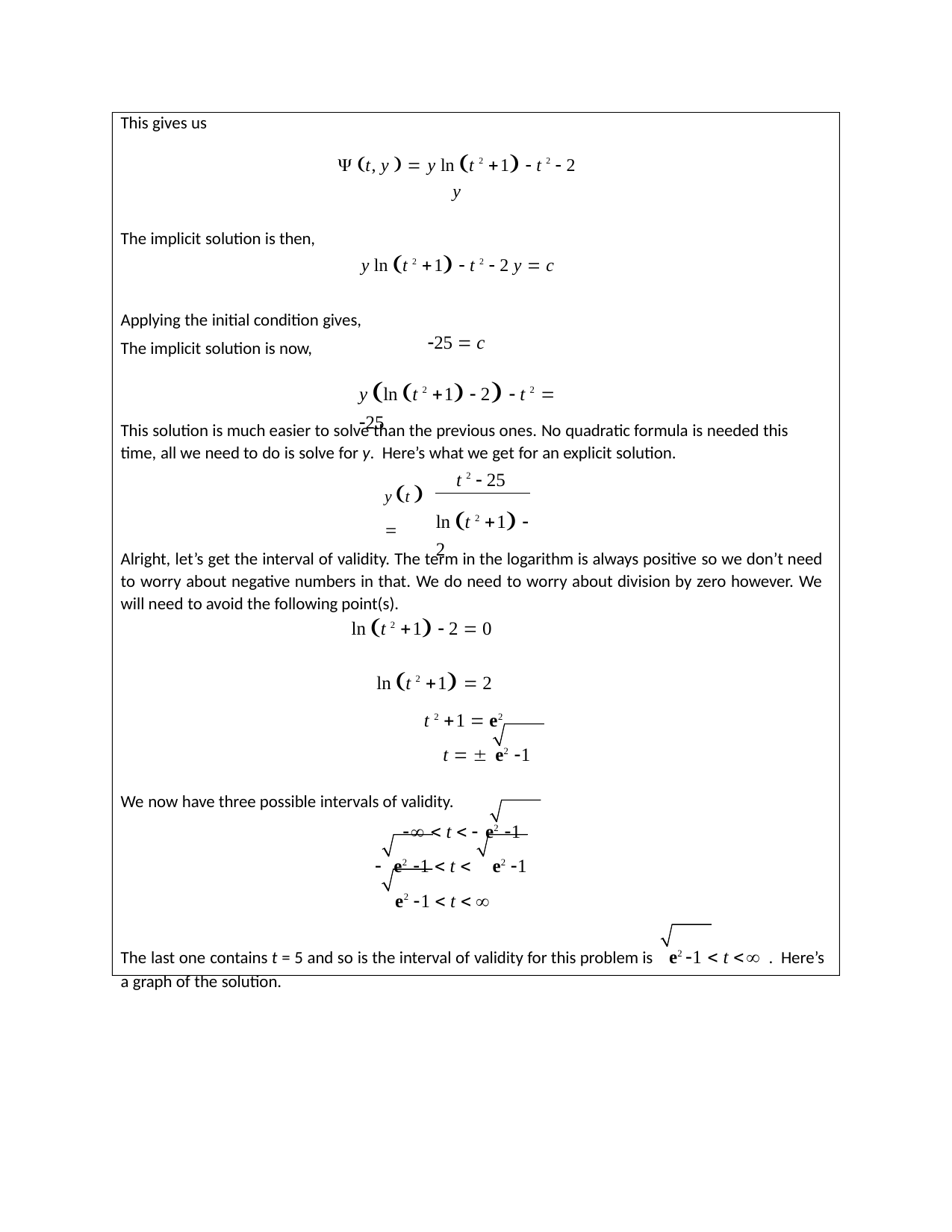

This gives us

Ψ (t, y ) = y ln (t 2  +1) − t 2  − 2 y
The implicit solution is then,
y ln (t 2  +1) − t 2  − 2 y = c
Applying the initial condition gives,
−25 = c
The implicit solution is now,
y (ln (t 2  +1) − 2) − t 2  = −25
This solution is much easier to solve than the previous ones. No quadratic formula is needed this  time, all we need to do is solve for y. Here’s what we get for an explicit solution.
t 2  − 25
y (t ) =
ln (t 2  +1) − 2

Alright, let’s get the interval of validity. The term in the logarithm is always positive so we don’t need  to worry about negative numbers in that. We do need to worry about division by zero however. We  will need to avoid the following point(s).
ln (t 2  +1) − 2 = 0
ln (t 2  +1) = 2
t 2  +1 = e2
t = ± e2 −1

We now have three possible intervals of validity.
−∞ < t < − e2 −1
− e2 −1 < t <	e2 −1
e2  −1 < t <∞

The last one contains t = 5 and so is the interval of validity for this problem is  e2 −1 < t <∞ . Here’s  a graph of the solution.